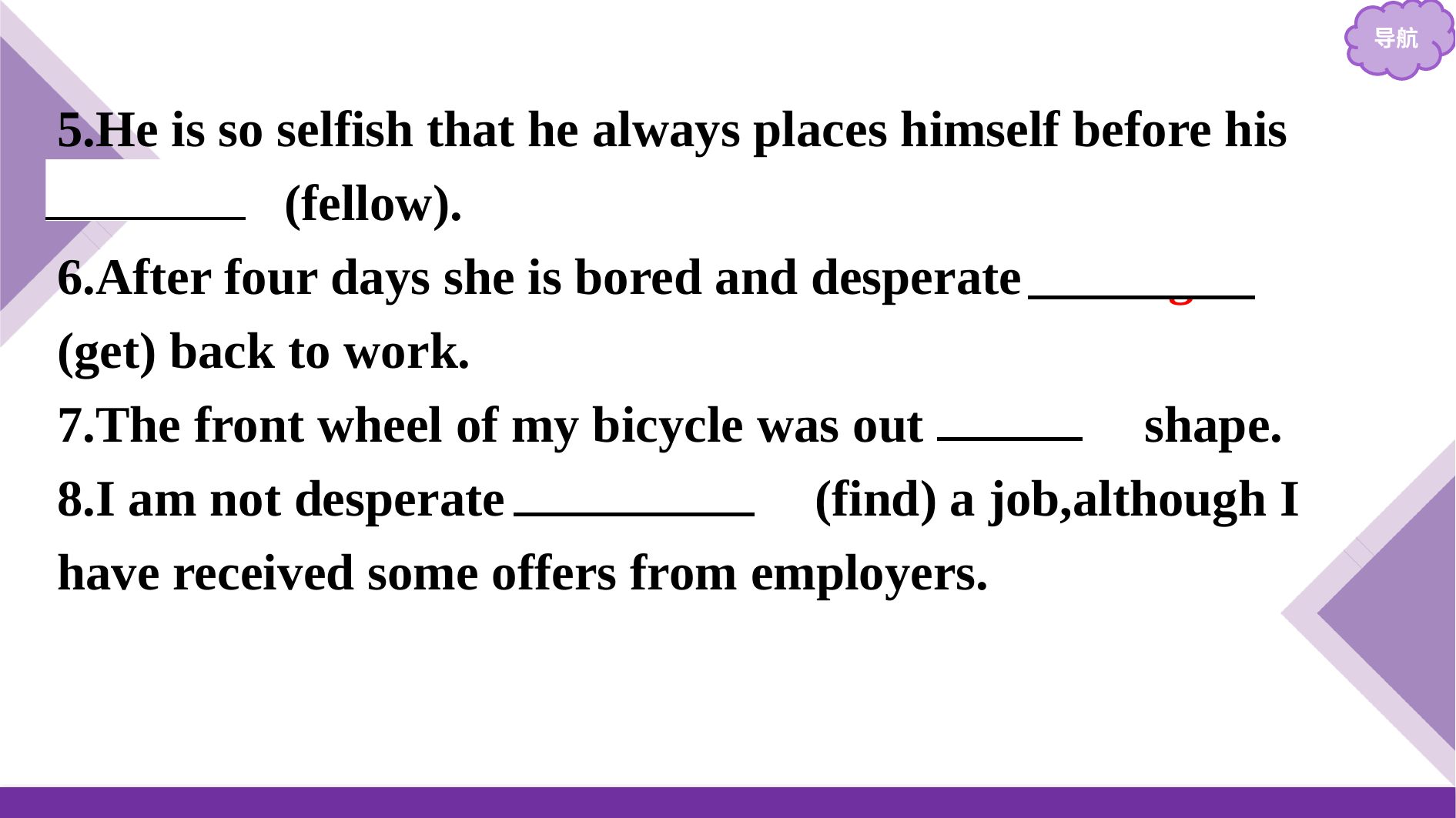

5.He is so selfish that he always places himself before his 　fellows　(fellow).
6.After four days she is bored and desperate 　to get　(get) back to work.
7.The front wheel of my bicycle was out 　of　 shape.
8.I am not desperate 　to find　(find) a job,although I have received some offers from employers.